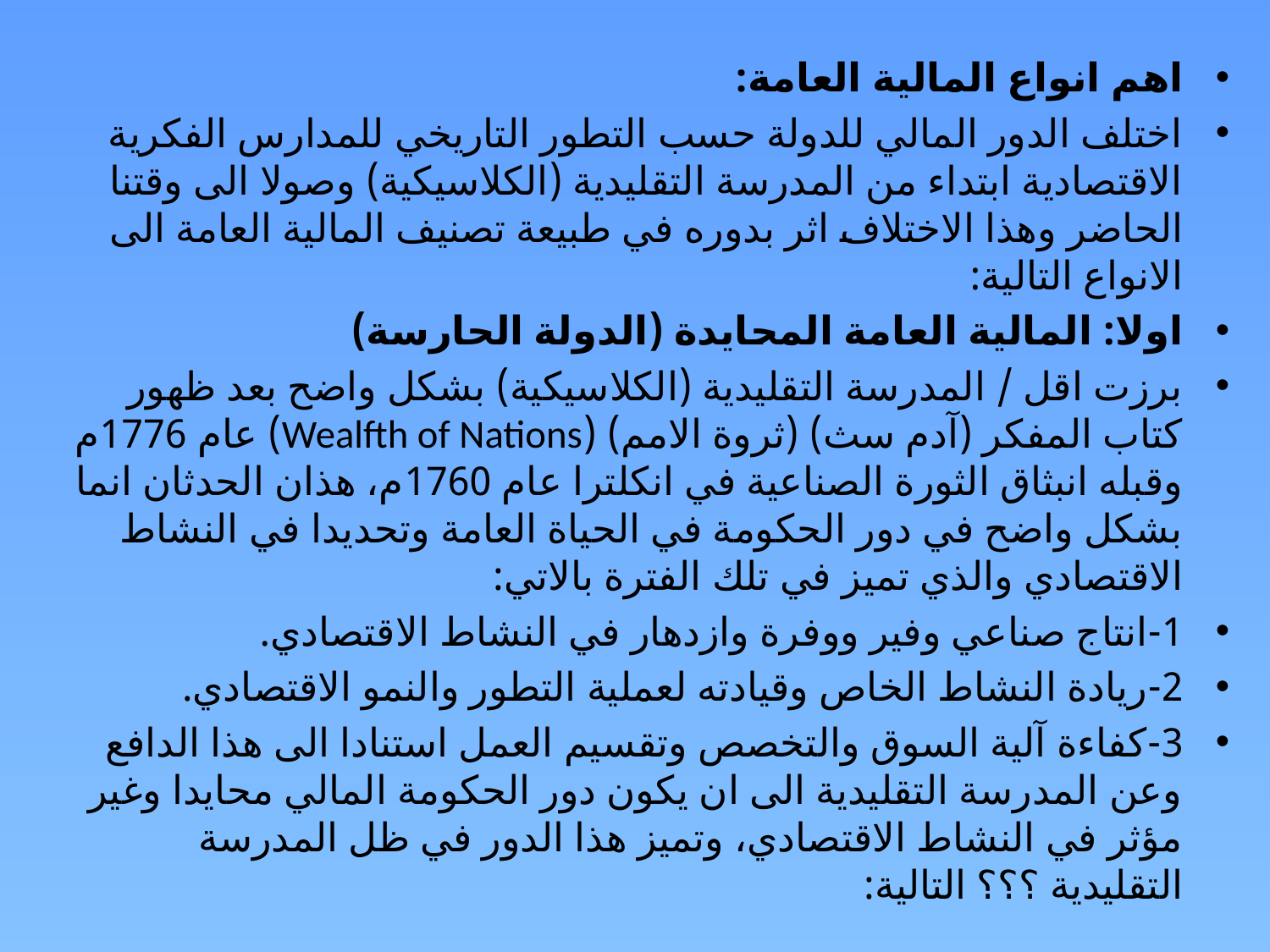

اهم انواع المالية العامة:
اختلف الدور المالي للدولة حسب التطور التاريخي للمدارس الفكرية الاقتصادية ابتداء من المدرسة التقليدية (الكلاسيكية) وصولا الى وقتنا الحاضر وهذا الاختلاف اثر بدوره في طبيعة تصنيف المالية العامة الى الانواع التالية:
اولا: المالية العامة المحايدة (الدولة الحارسة)
برزت اقل / المدرسة التقليدية (الكلاسيكية) بشكل واضح بعد ظهور كتاب المفكر (آدم سث) (ثروة الامم) (Wealfth of Nations) عام 1776م وقبله انبثاق الثورة الصناعية في انكلترا عام 1760م، هذان الحدثان انما بشكل واضح في دور الحكومة في الحياة العامة وتحديدا في النشاط الاقتصادي والذي تميز في تلك الفترة بالاتي:
1-انتاج صناعي وفير ووفرة وازدهار في النشاط الاقتصادي.
2-ريادة النشاط الخاص وقيادته لعملية التطور والنمو الاقتصادي.
3-كفاءة آلية السوق والتخصص وتقسيم العمل استنادا الى هذا الدافع وعن المدرسة التقليدية الى ان يكون دور الحكومة المالي محايدا وغير مؤثر في النشاط الاقتصادي، وتميز هذا الدور في ظل المدرسة التقليدية ؟؟؟ التالية: